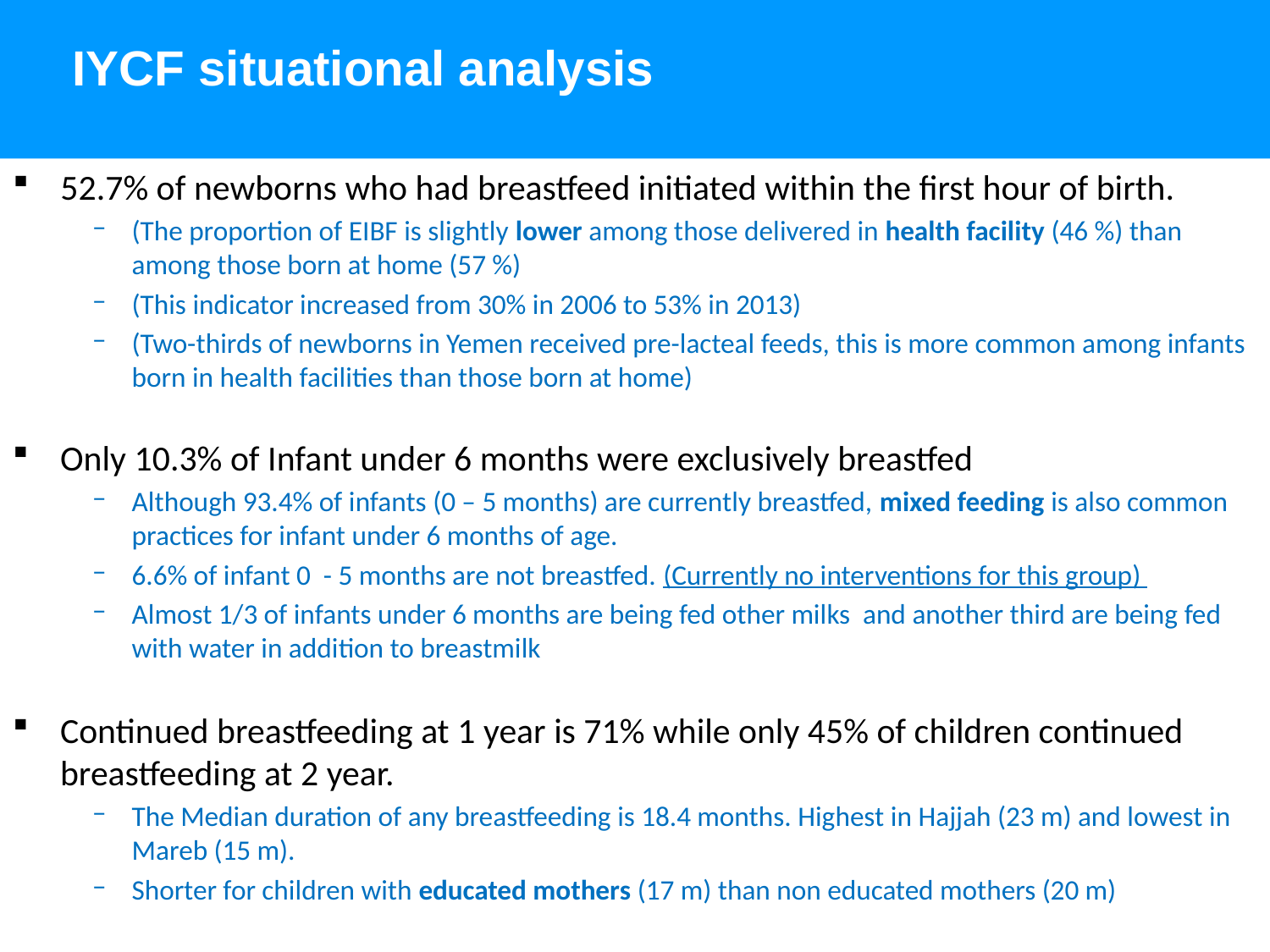

# IYCF situational analysis
52.7% of newborns who had breastfeed initiated within the first hour of birth.
(The proportion of EIBF is slightly lower among those delivered in health facility (46 %) than among those born at home (57 %)
(This indicator increased from 30% in 2006 to 53% in 2013)
(Two-thirds of newborns in Yemen received pre-lacteal feeds, this is more common among infants born in health facilities than those born at home)

Only 10.3% of Infant under 6 months were exclusively breastfed
Although 93.4% of infants (0 – 5 months) are currently breastfed, mixed feeding is also common practices for infant under 6 months of age.
6.6% of infant 0  - 5 months are not breastfed. (Currently no interventions for this group)
Almost 1/3 of infants under 6 months are being fed other milks  and another third are being fed with water in addition to breastmilk

Continued breastfeeding at 1 year is 71% while only 45% of children continued breastfeeding at 2 year.
The Median duration of any breastfeeding is 18.4 months. Highest in Hajjah (23 m) and lowest in Mareb (15 m).
Shorter for children with educated mothers (17 m) than non educated mothers (20 m)